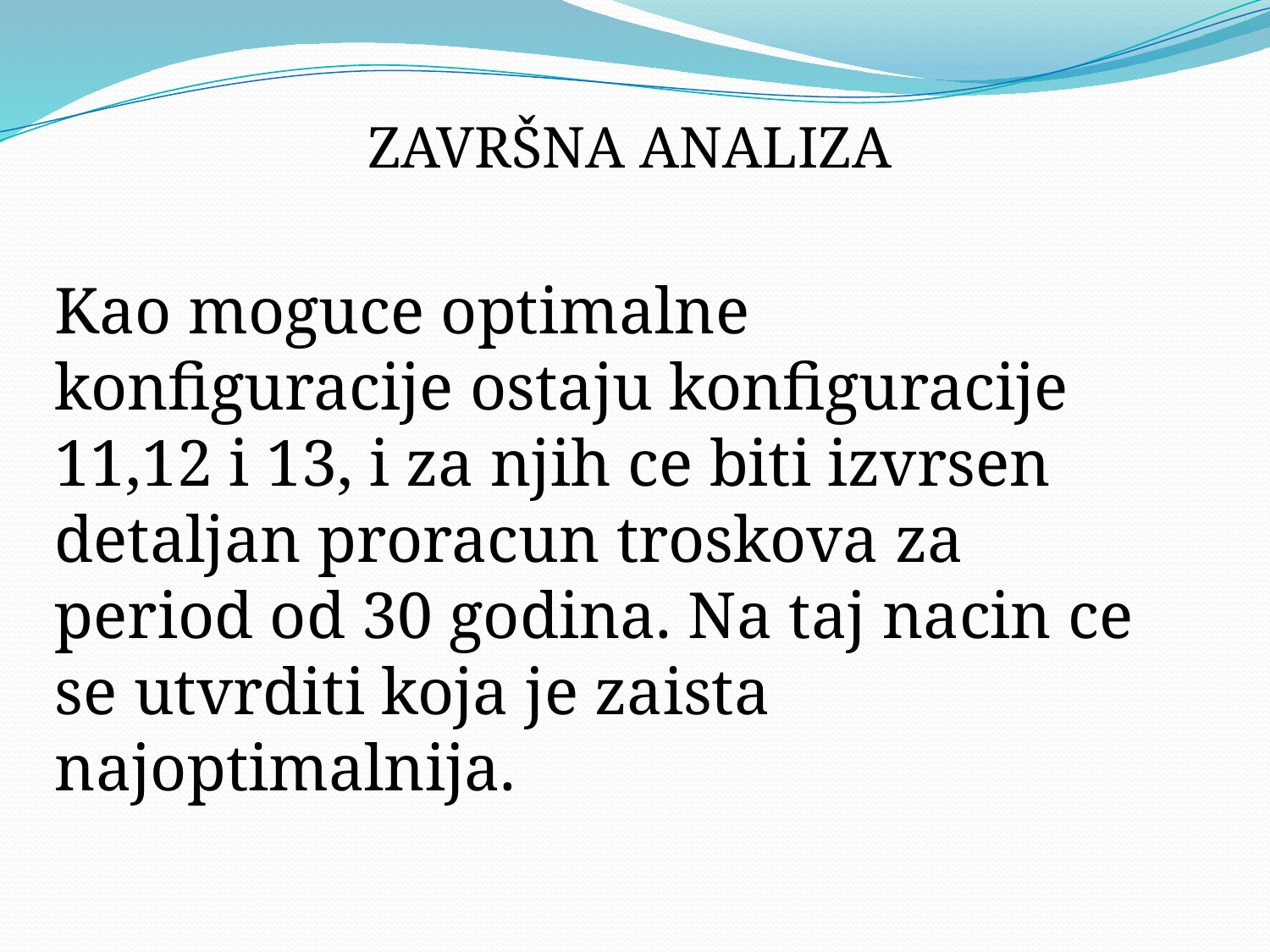

ZAVRŠNA ANALIZA
Kao moguce optimalne konfiguracije ostaju konfiguracije 11,12 i 13, i za njih ce biti izvrsen detaljan proracun troskova za period od 30 godina. Na taj nacin ce se utvrditi koja je zaista najoptimalnija.